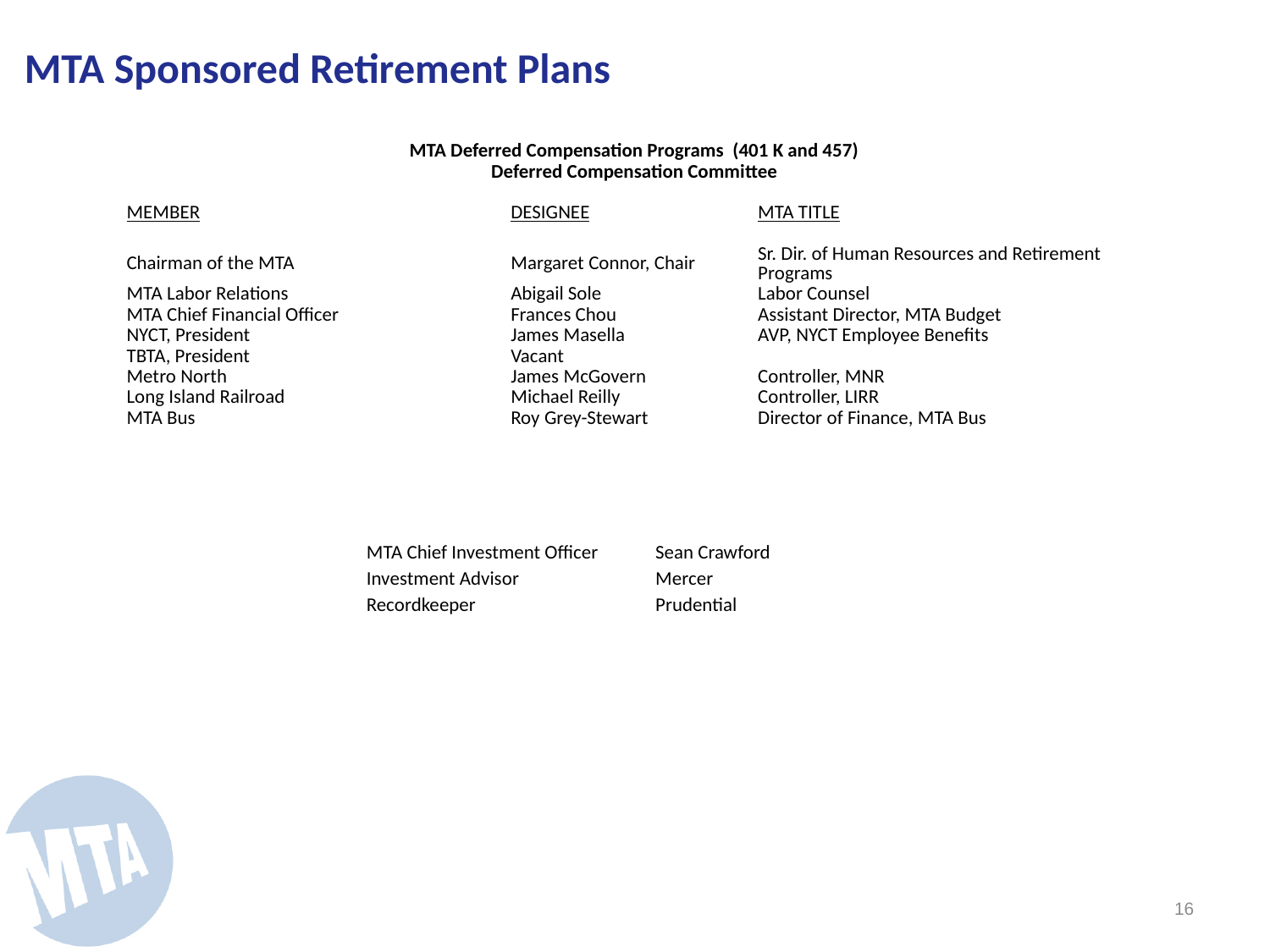

MTA Sponsored Retirement Plans
| MTA Deferred Compensation Programs (401 K and 457) |  |  |
| --- | --- | --- |
| Deferred Compensation Committee |  |  |
|  |  |  |
| MEMBER | DESIGNEE | MTA TITLE |
|  |  |  |
| Chairman of the MTA | Margaret Connor, Chair | Sr. Dir. of Human Resources and Retirement Programs |
| MTA Labor Relations | Abigail Sole | Labor Counsel |
| MTA Chief Financial Officer | Frances Chou | Assistant Director, MTA Budget |
| NYCT, President | James Masella | AVP, NYCT Employee Benefits |
| TBTA, President | Vacant |  |
| Metro North | James McGovern | Controller, MNR |
| Long Island Railroad | Michael Reilly | Controller, LIRR |
| MTA Bus | Roy Grey-Stewart | Director of Finance, MTA Bus |
| MTA Chief Investment Officer | Sean Crawford |
| --- | --- |
| Investment Advisor | Mercer |
| Recordkeeper | Prudential |
16